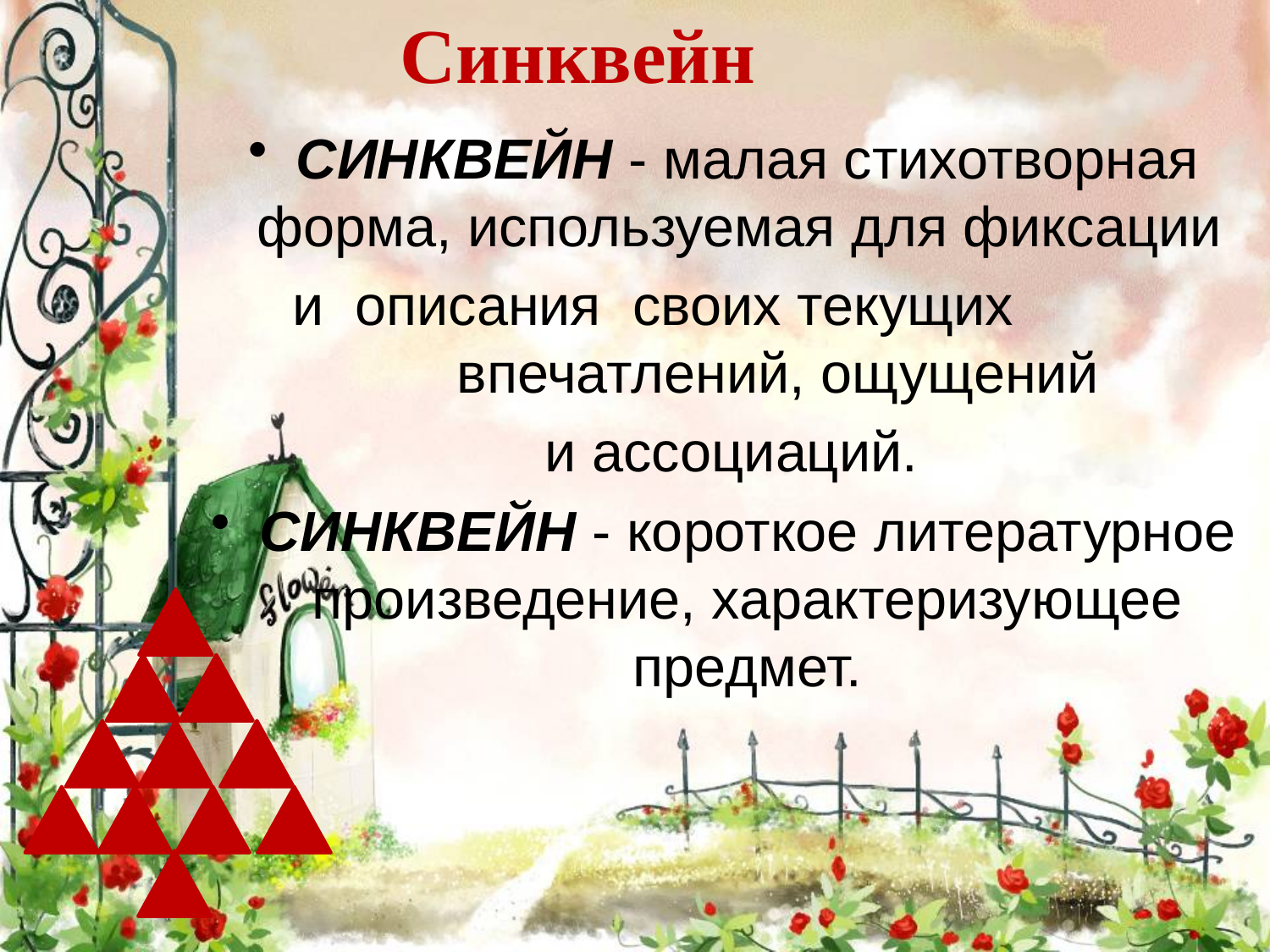

Синквейн
СИНКВЕЙН - малая стихотворная форма, используемая для фиксации
      и  описания  своих текущих                       впечатлений, ощущений
 и ассоциаций.
СИНКВЕЙН - короткое литературное произведение, характеризующее предмет.